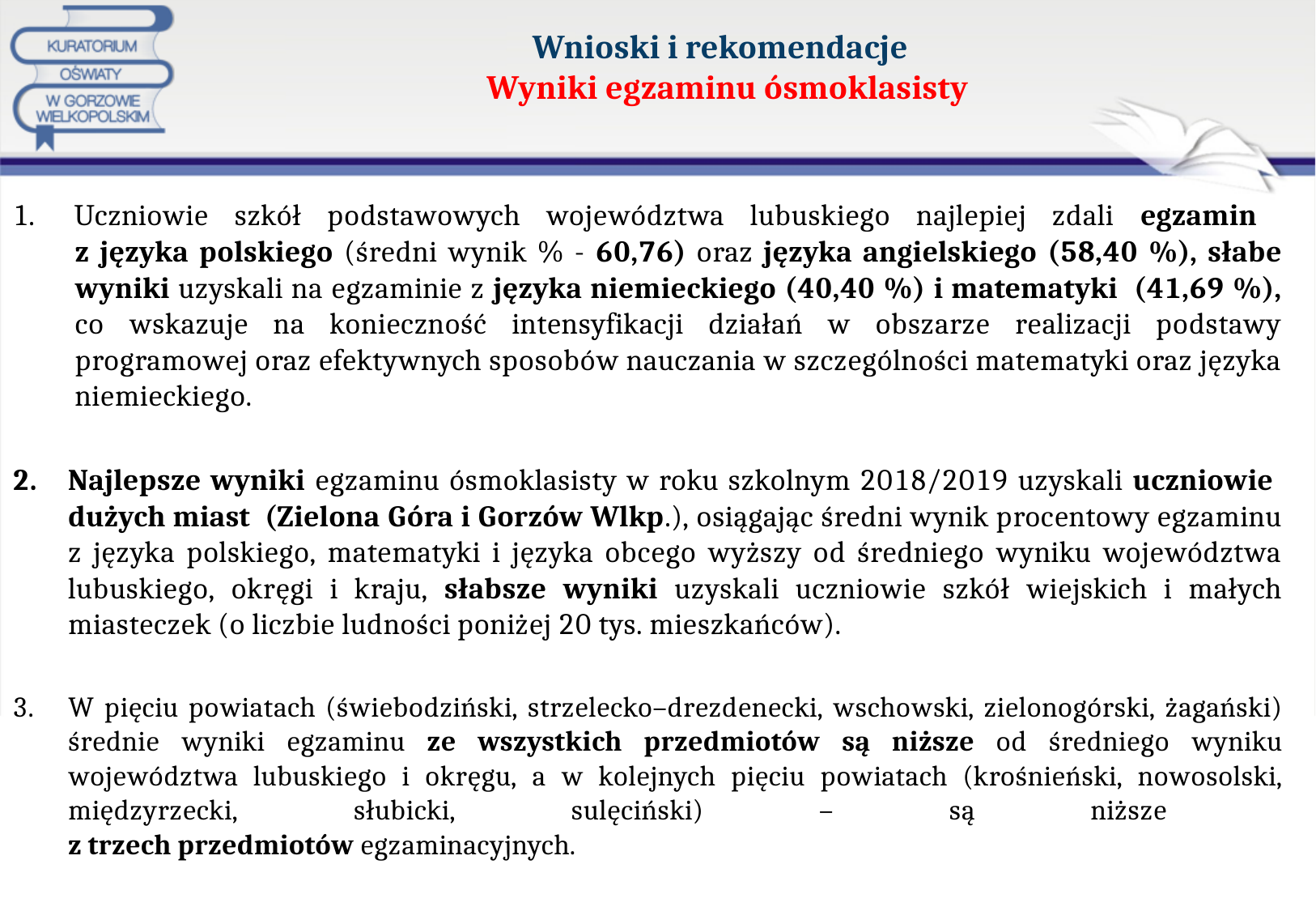

# Wnioski i rekomendacje Wyniki egzaminu ósmoklasisty
Uczniowie szkół podstawowych województwa lubuskiego najlepiej zdali egzamin
z języka polskiego (średni wynik % - 60,76) oraz języka angielskiego (58,40 %), słabe wyniki uzyskali na egzaminie z języka niemieckiego (40,40 %) i matematyki  (41,69 %), co wskazuje na konieczność intensyfikacji działań w obszarze realizacji podstawy programowej oraz efektywnych sposobów nauczania w szczególności matematyki oraz języka niemieckiego.

Najlepsze wyniki egzaminu ósmoklasisty w roku szkolnym 2018/2019 uzyskali uczniowie  dużych miast  (Zielona Góra i Gorzów Wlkp.), osiągając średni wynik procentowy egzaminu z języka polskiego, matematyki i języka obcego wyższy od średniego wyniku województwa lubuskiego, okręgi i kraju, słabsze wyniki uzyskali uczniowie szkół wiejskich i małych miasteczek (o liczbie ludności poniżej 20 tys. mieszkańców).

W pięciu powiatach (świebodziński, strzelecko–drezdenecki, wschowski, zielonogórski, żagański) średnie wyniki egzaminu ze wszystkich przedmiotów są niższe od średniego wyniku województwa lubuskiego i okręgu, a w kolejnych pięciu powiatach (krośnieński, nowosolski, międzyrzecki, słubicki, sulęciński) – są niższe
z trzech przedmiotów egzaminacyjnych.